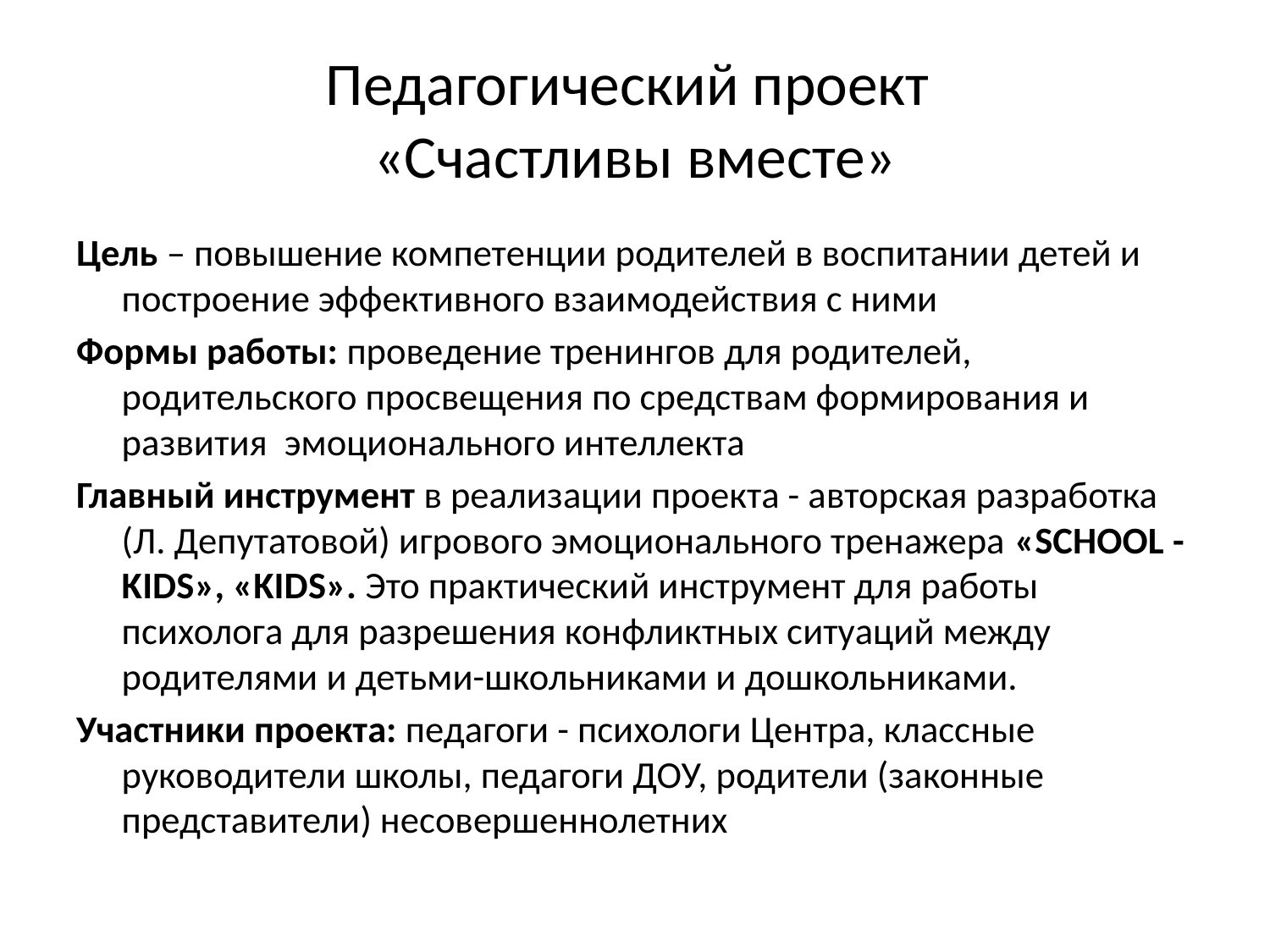

# Педагогический проект «Счастливы вместе»
Цель – повышение компетенции родителей в воспитании детей и построение эффективного взаимодействия с ними
Формы работы: проведение тренингов для родителей, родительского просвещения по средствам формирования и развития  эмоционального интеллекта
Главный инструмент в реализации проекта - авторская разработка (Л. Депутатовой) игрового эмоционального тренажера «SCHOOL - KIDS», «KIDS». Это практический инструмент для работы психолога для разрешения конфликтных ситуаций между родителями и детьми-школьниками и дошкольниками.
Участники проекта: педагоги - психологи Центра, классные руководители школы, педагоги ДОУ, родители (законные представители) несовершеннолетних